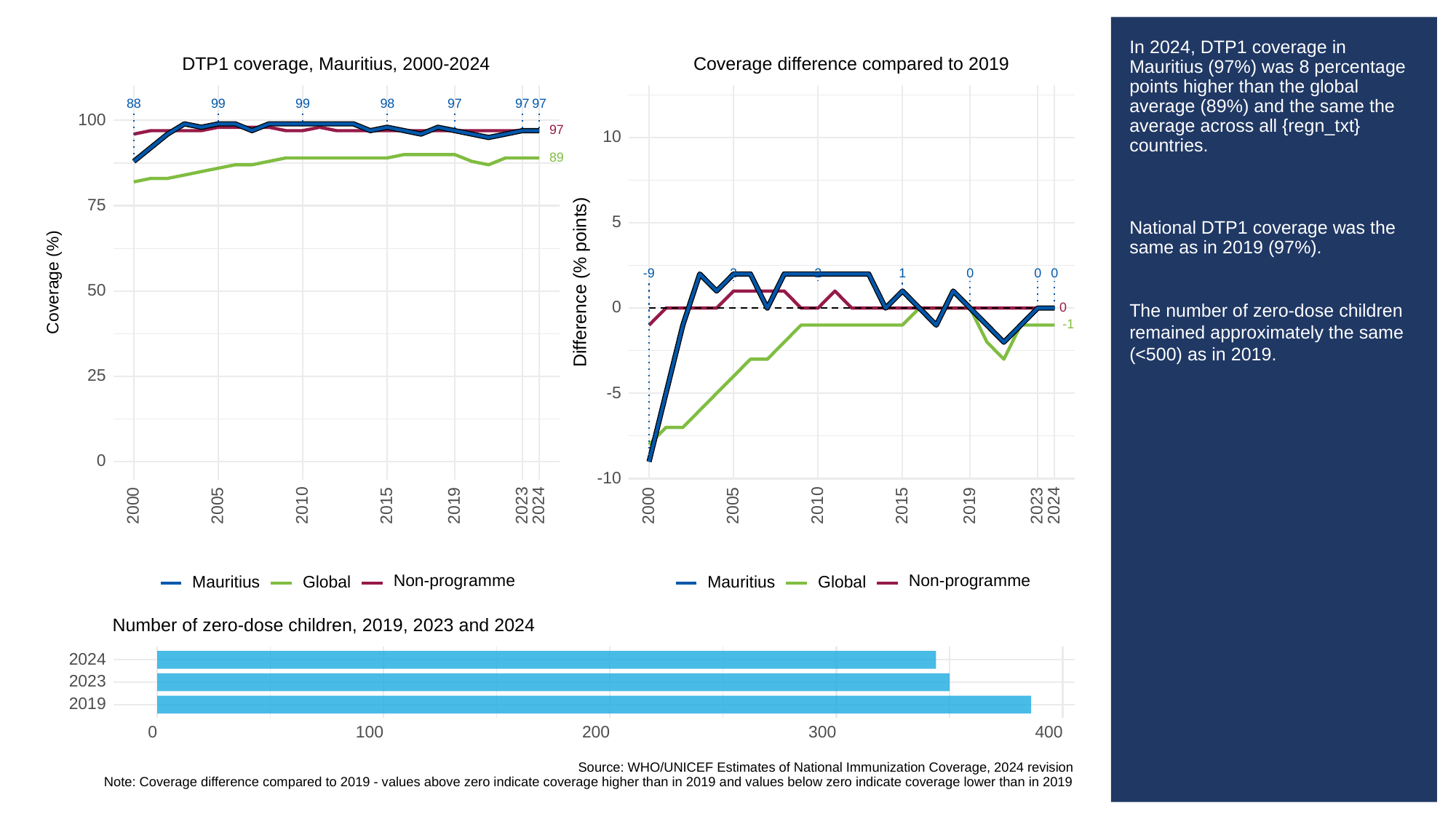

# In 2024, DTP1 coverage in Mauritius (97%) was 8 percentage points higher than the global average (89%) and the same the average across all {regn_txt} countries.

National DTP1 coverage was the same as in 2019 (97%).

The number of zero-dose children remained approximately the same (<500) as in 2019.

Coverage difference compared to 2019
DTP1 coverage, Mauritius, 2000-2024

88
99
99
98
97
97
97

100

97

10

89

75

5

-9
0
0
0
2
2
1
Difference (% points)

Coverage (%)

50

0
0

-1

25

-5

0

-10

2023
2023
2000
2005
2010
2015
2019
2024
2000
2005
2010
2015
2019
2024
Non-programme
Non-programme
Global
Global
Mauritius
Mauritius

Number of zero-dose children, 2019, 2023 and 2024

2024

2023

2019

300
0
100
200
400
Source: WHO/UNICEF Estimates of National Immunization Coverage, 2024 revision
Note: Coverage difference compared to 2019 - values above zero indicate coverage higher than in 2019 and values below zero indicate coverage lower than in 2019